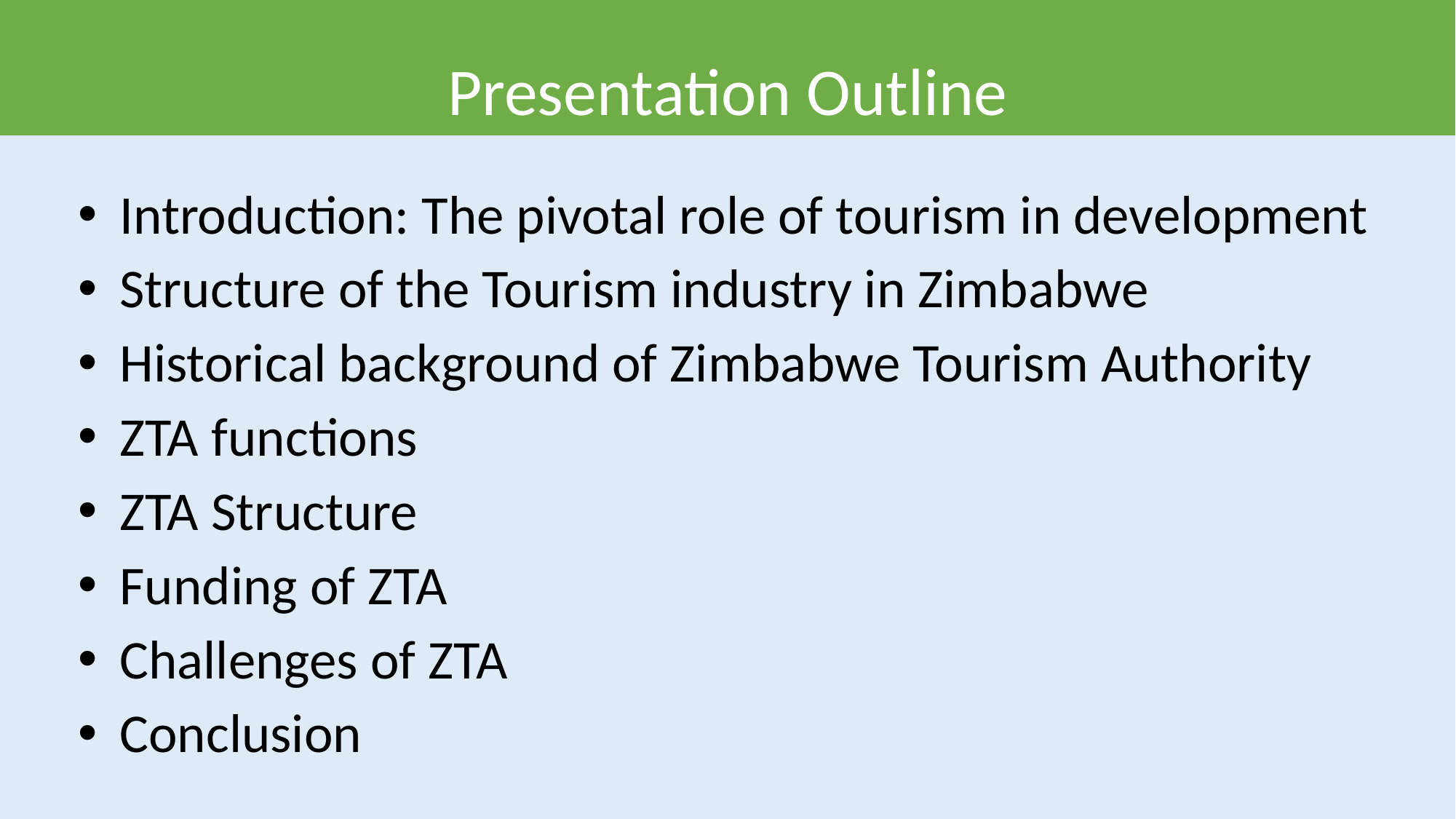

# Presentation Outline
Introduction: The pivotal role of tourism in development
Structure of the Tourism industry in Zimbabwe
Historical background of Zimbabwe Tourism Authority
ZTA functions
ZTA Structure
Funding of ZTA
Challenges of ZTA
Conclusion